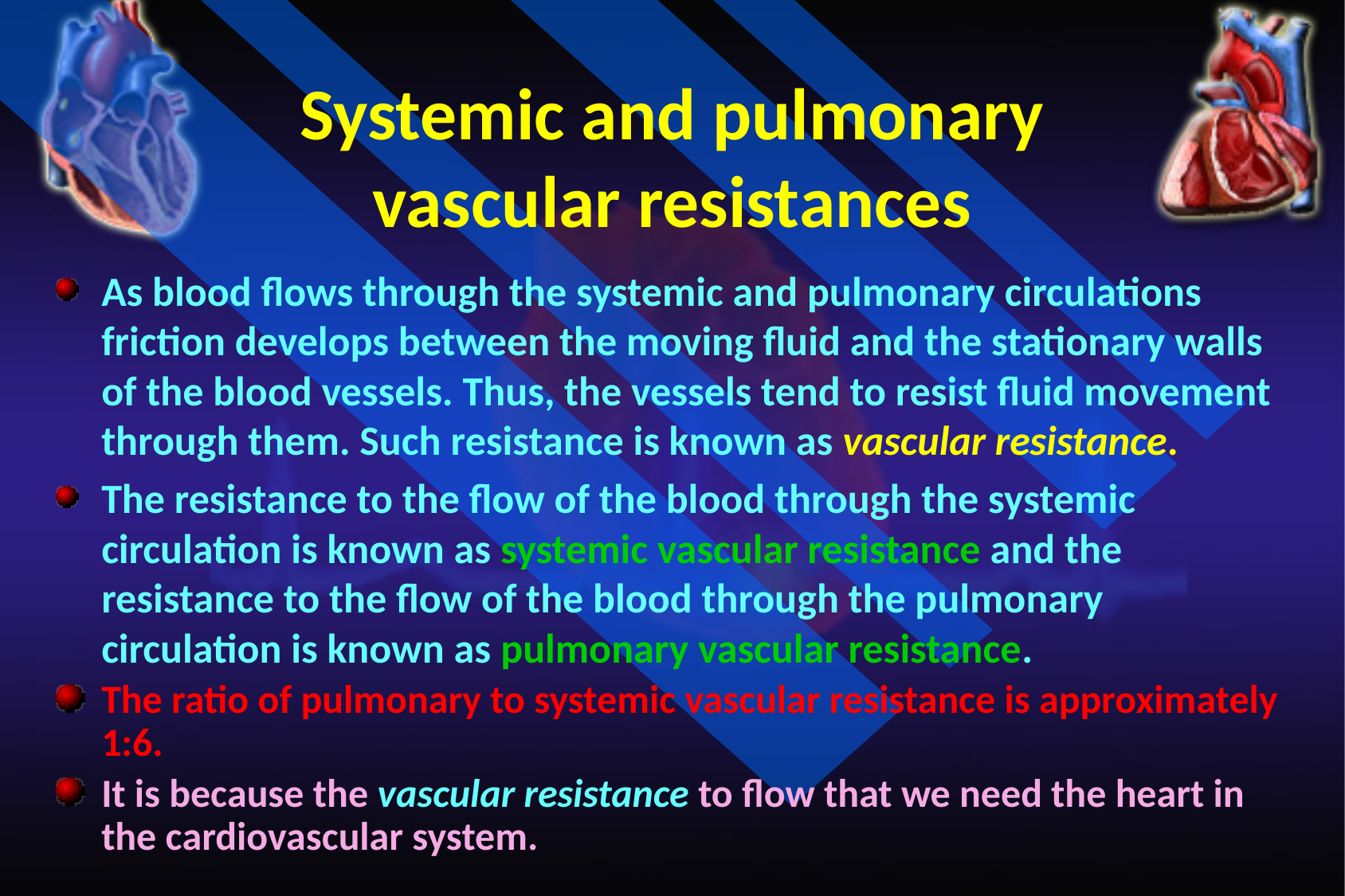

Systemic and pulmonary vascular resistances
As blood flows through the systemic and pulmonary circulations friction develops between the moving fluid and the stationary walls of the blood vessels. Thus, the vessels tend to resist fluid movement through them. Such resistance is known as vascular resistance.
The resistance to the flow of the blood through the systemic circulation is known as systemic vascular resistance and the resistance to the flow of the blood through the pulmonary circulation is known as pulmonary vascular resistance.
The ratio of pulmonary to systemic vascular resistance is approximately 1:6.
It is because the vascular resistance to flow that we need the heart in the cardiovascular system.